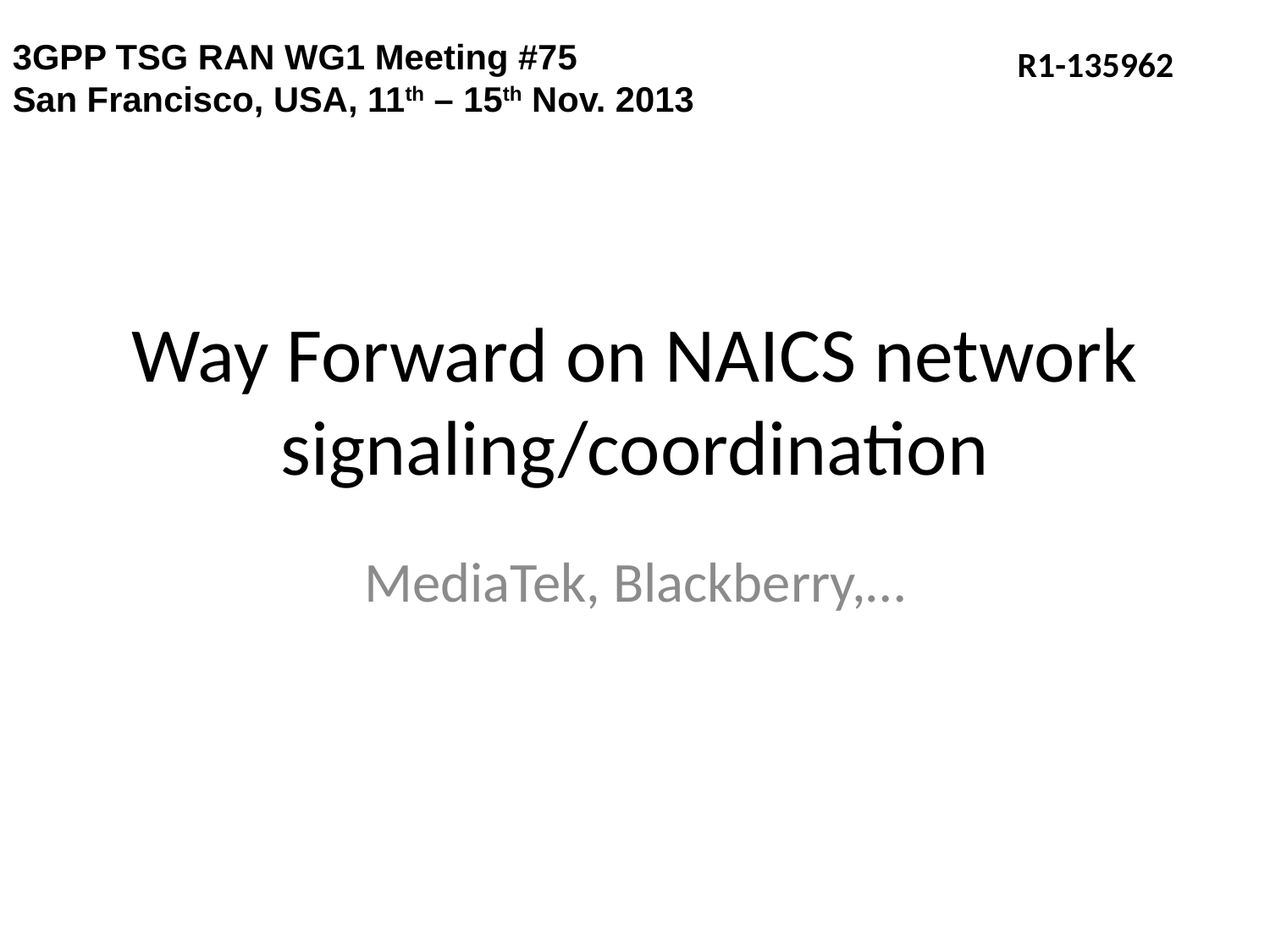

3GPP TSG RAN WG1 Meeting #75
San Francisco, USA, 11th – 15th Nov. 2013
R1-135962
# Way Forward on NAICS network signaling/coordination
MediaTek, Blackberry,…